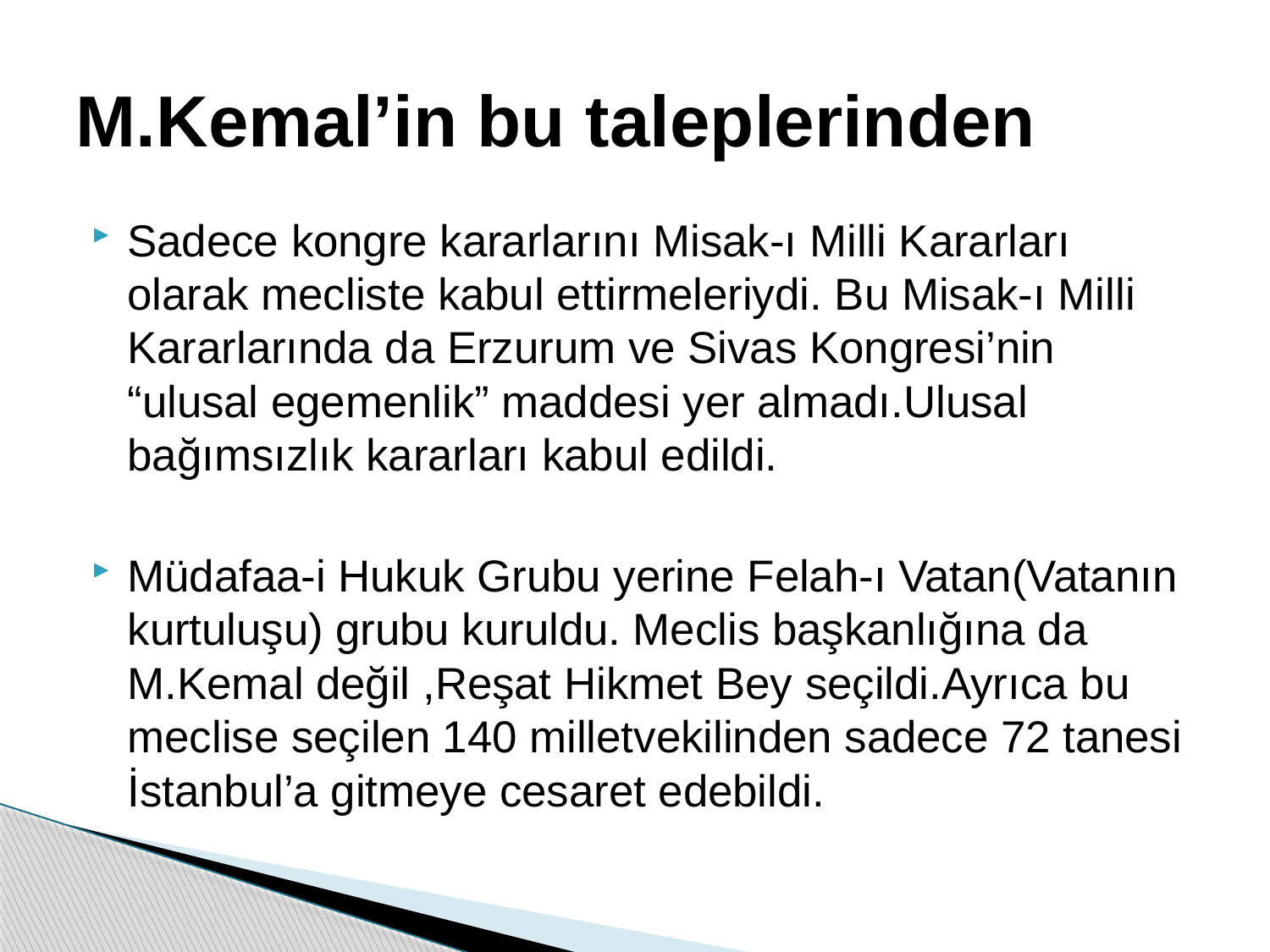

# M.Kemal’in bu taleplerinden
Sadece kongre kararlarını Misak-ı Milli Kararları olarak mecliste kabul ettirmeleriydi. Bu Misak-ı Milli Kararlarında da Erzurum ve Sivas Kongresi’nin “ulusal egemenlik” maddesi yer almadı.Ulusal bağımsızlık kararları kabul edildi.

Müdafaa-i Hukuk Grubu yerine Felah-ı Vatan(Vatanın kurtuluşu) grubu kuruldu. Meclis başkanlığına da M.Kemal değil ,Reşat Hikmet Bey seçildi.Ayrıca bu meclise seçilen 140 milletvekilinden sadece 72 tanesi İstanbul’a gitmeye cesaret edebildi.